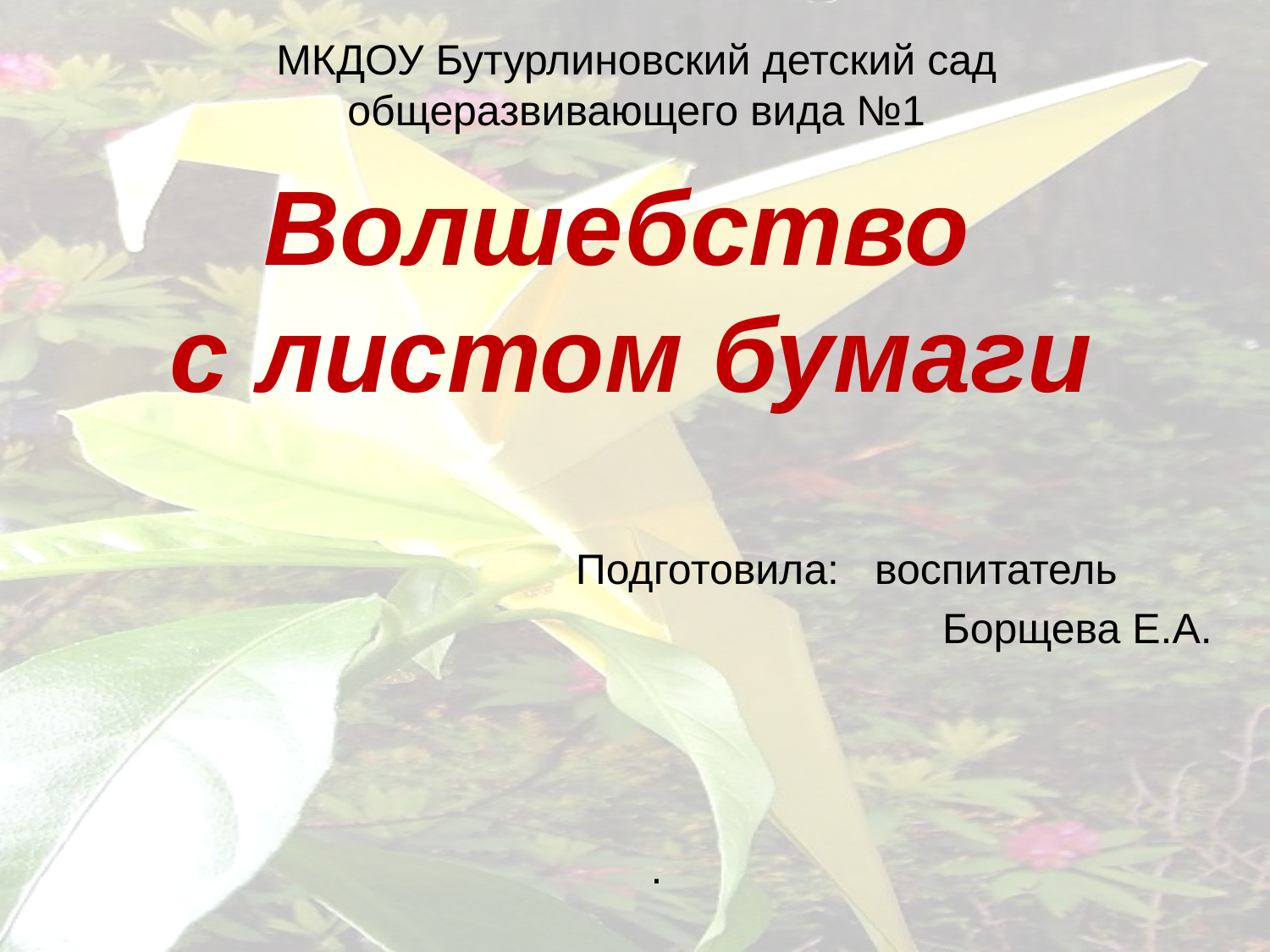

МКДОУ Бутурлиновский детский сад общеразвивающего вида №1
# Волшебство с листом бумаги
Подготовила:   воспитатель
Борщева Е.А.
.